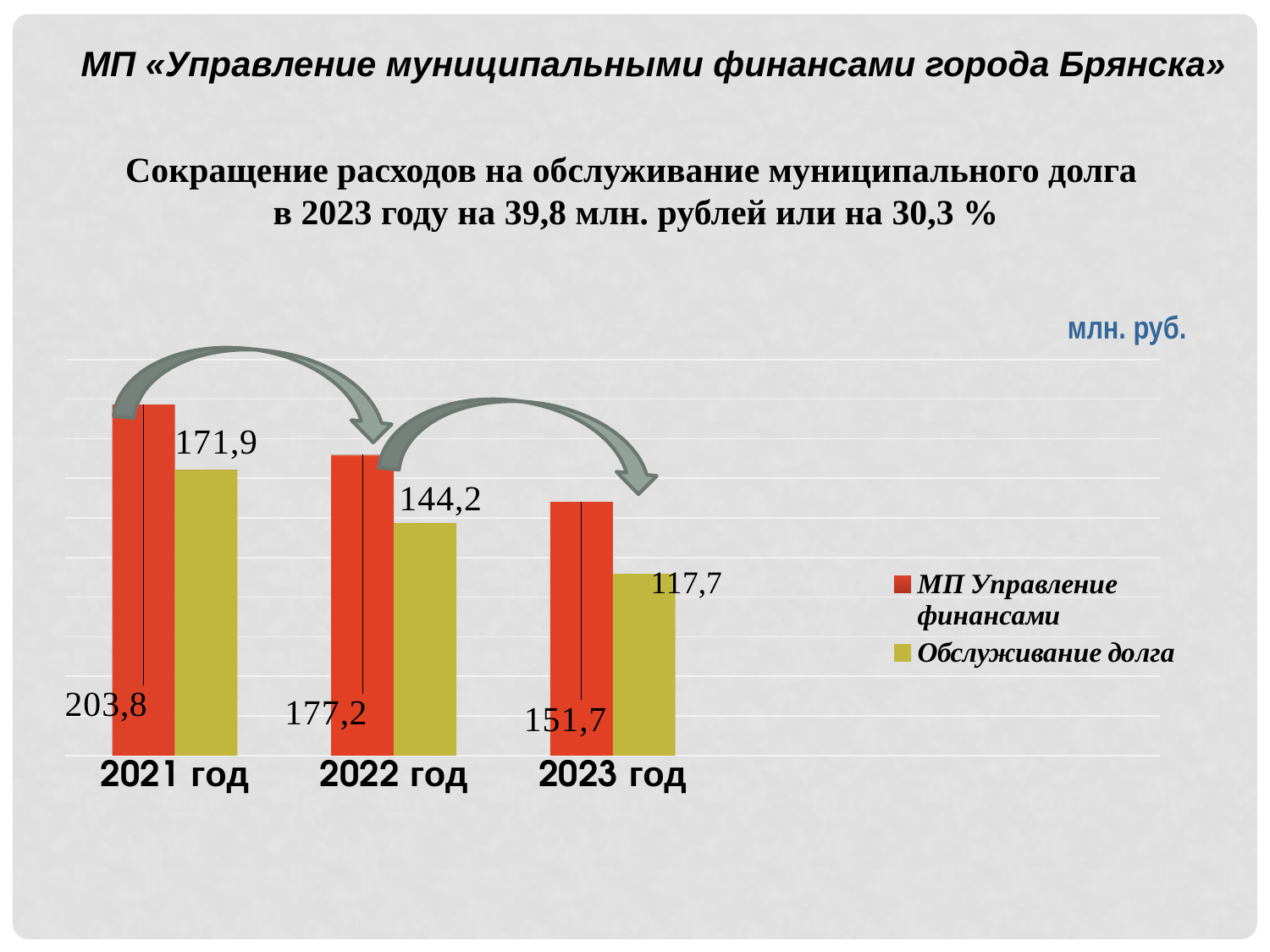

МП «Управление муниципальными финансами города Брянска»

Сокращение расходов на обслуживание муниципального долга
в 2023 году на 39,8 млн. рублей или на 30,3 %
млн. руб.

### Chart

| Category | МП Управление финансами | Обслуживание долга |
|---|---|---|
| 2021 год | 177.2 | 144.2 |
| 2022 год | 151.7 | 117.1 |
| 2023 год | 128.0 | 91.7 |